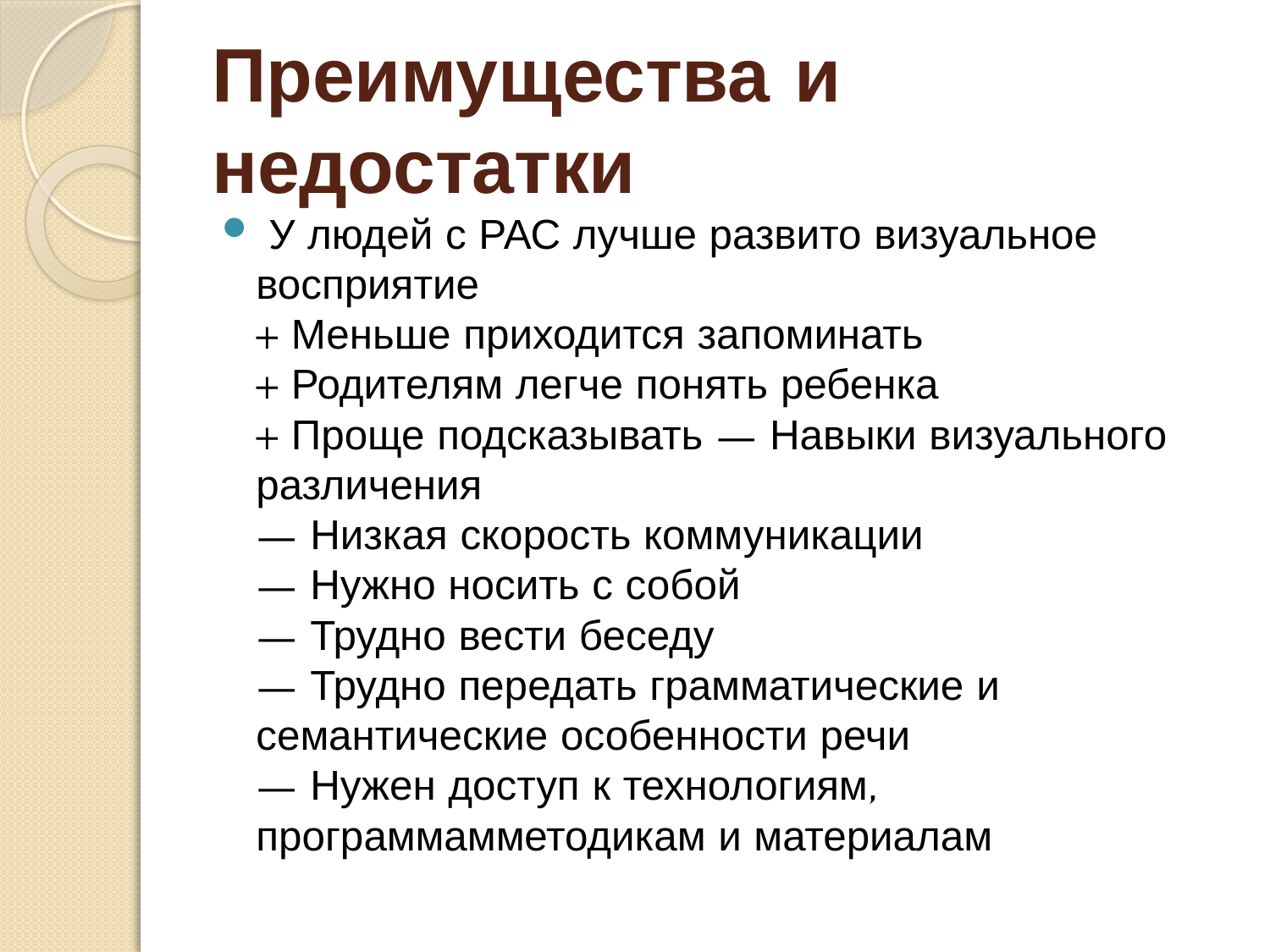

# Преимущества и недостатки
 У людей с РАС лучше развито визуальное восприятие
+ Меньше приходится запоминать
+ Родителям легче понять ребенка
+ Проще подсказывать — Навыки визуального различения
— Низкая скорость коммуникации
— Нужно носить с собой
— Трудно вести беседу
— Трудно передать грамматические и семантические особенности речи
— Нужен доступ к технологиям, программамметодикам и материалам